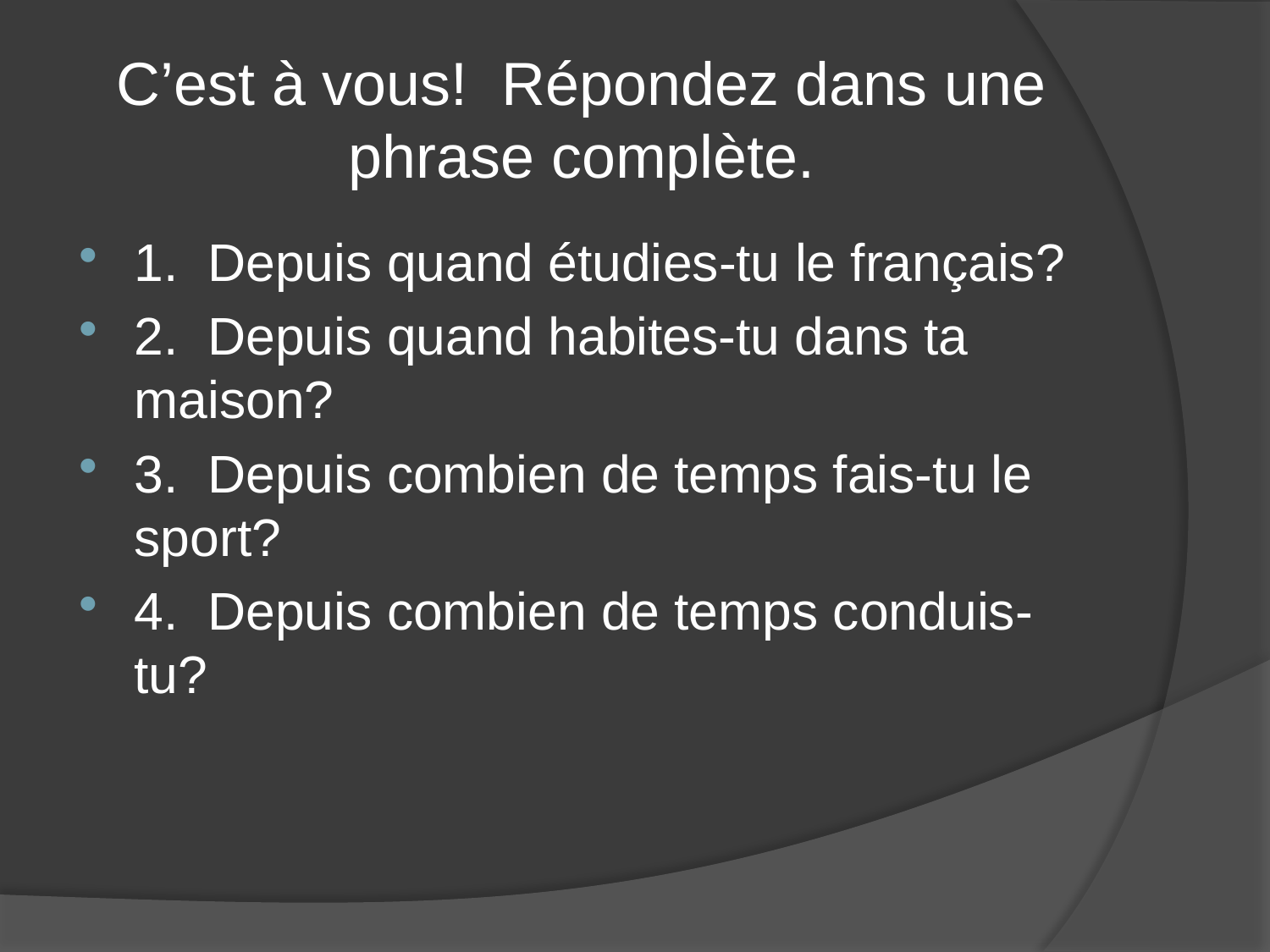

# C’est à vous!  Répondez dans une phrase complète.
1.  Depuis quand étudies-tu le français?
2.  Depuis quand habites-tu dans ta maison?
3.  Depuis combien de temps fais-tu le sport?
4.  Depuis combien de temps conduis-tu?